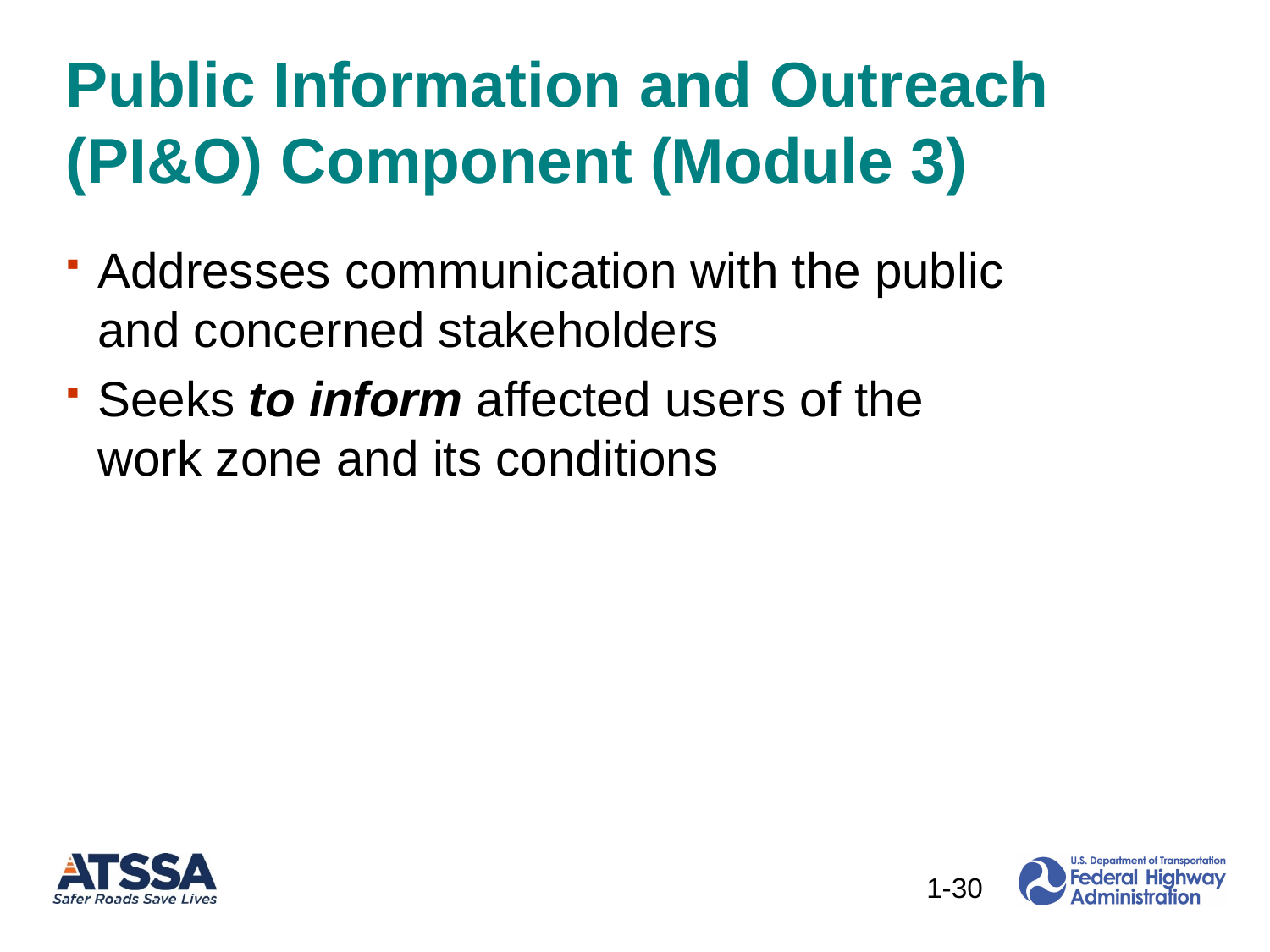

# Public Information and Outreach (PI&O) Component (Module 3)
Addresses communication with the public and concerned stakeholders
Seeks to inform affected users of the work zone and its conditions